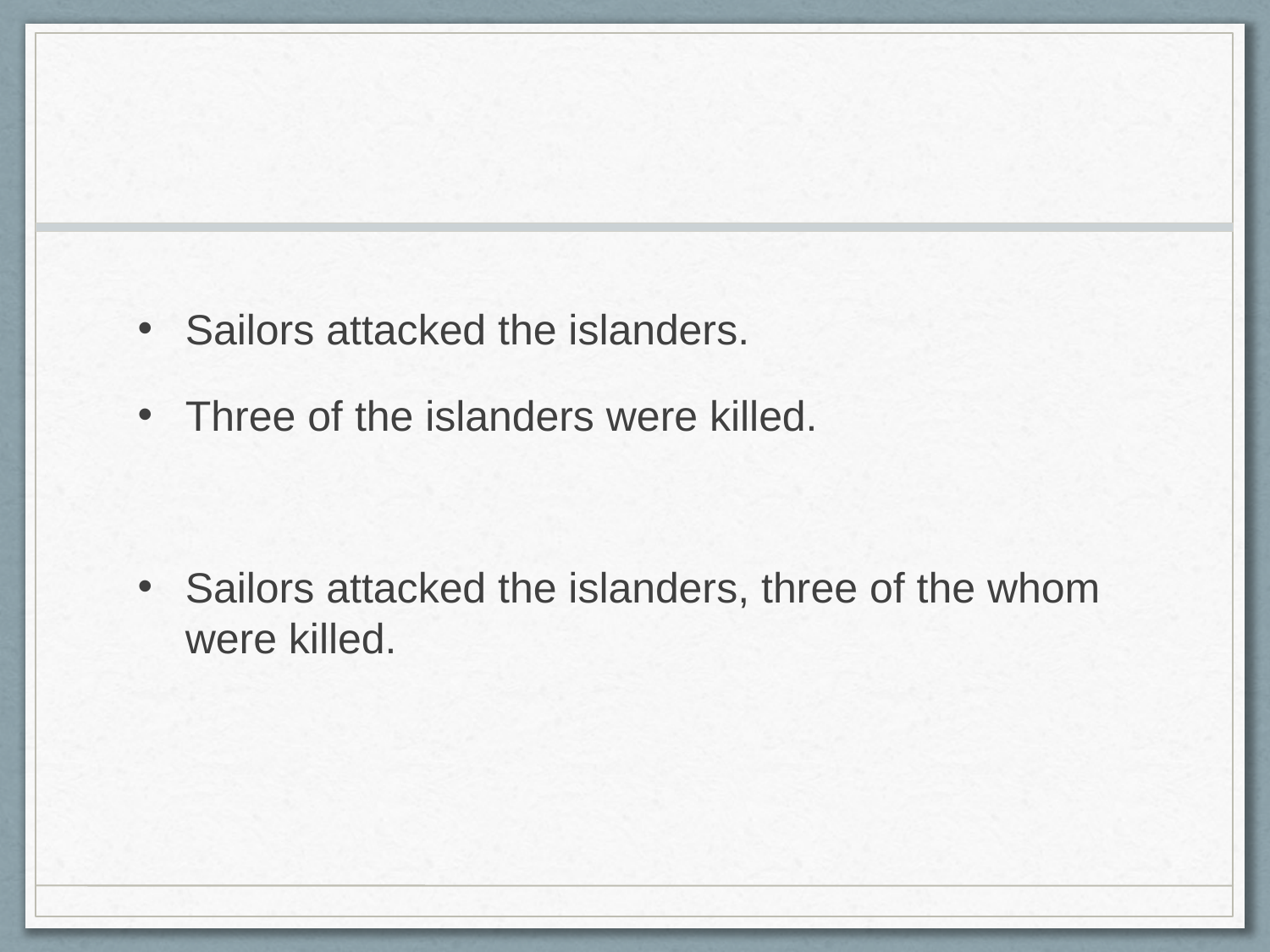

#
Sailors attacked the islanders.
Three of the islanders were killed.

Sailors attacked the islanders, three of the whom were killed.